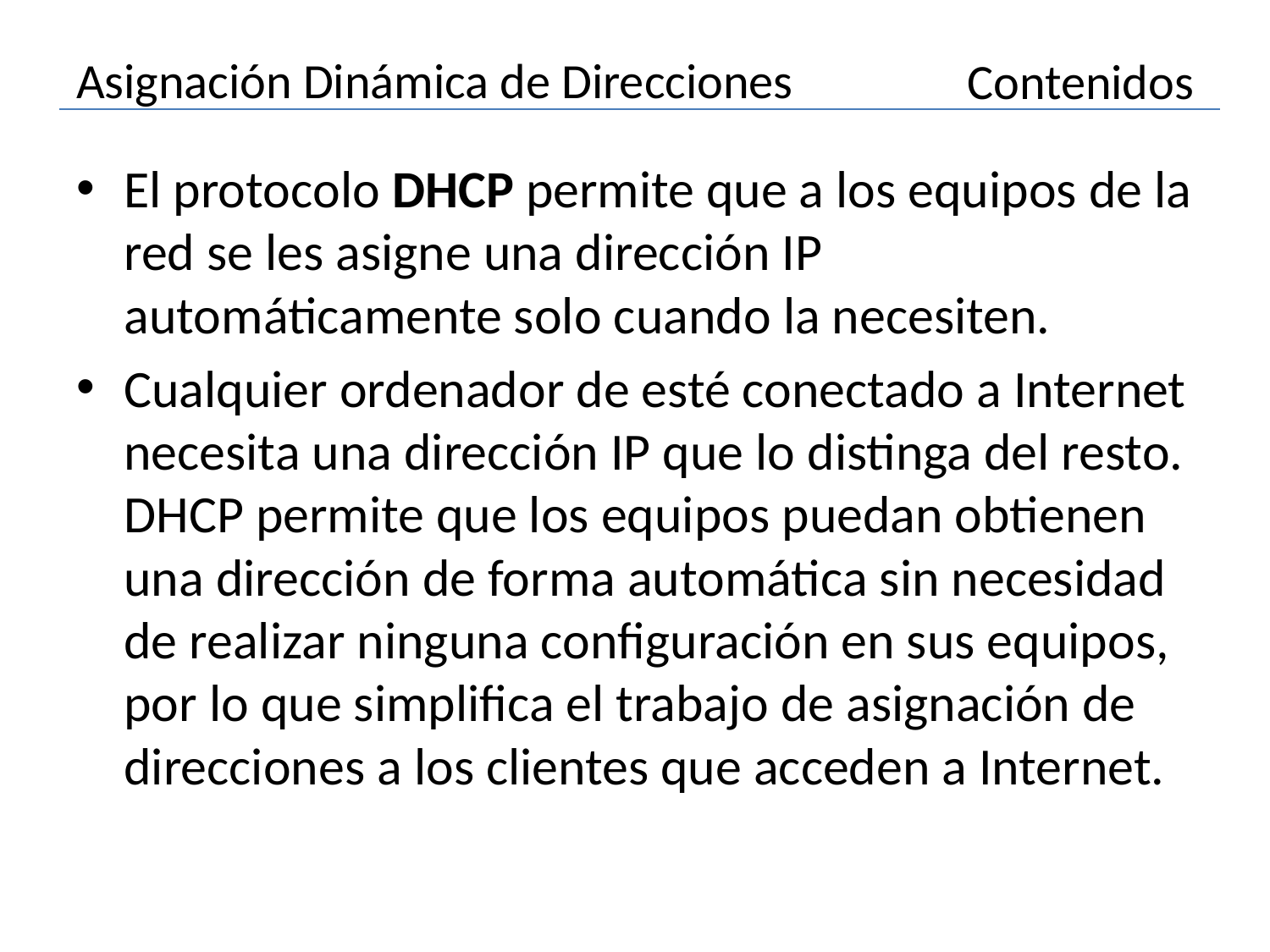

# Asignación Dinámica de Direcciones
Contenidos
El protocolo DHCP permite que a los equipos de la red se les asigne una dirección IP automáticamente solo cuando la necesiten.
Cualquier ordenador de esté conectado a Internet necesita una dirección IP que lo distinga del resto. DHCP permite que los equipos puedan obtienen una dirección de forma automática sin necesidad de realizar ninguna configuración en sus equipos, por lo que simplifica el trabajo de asignación de direcciones a los clientes que acceden a Internet.